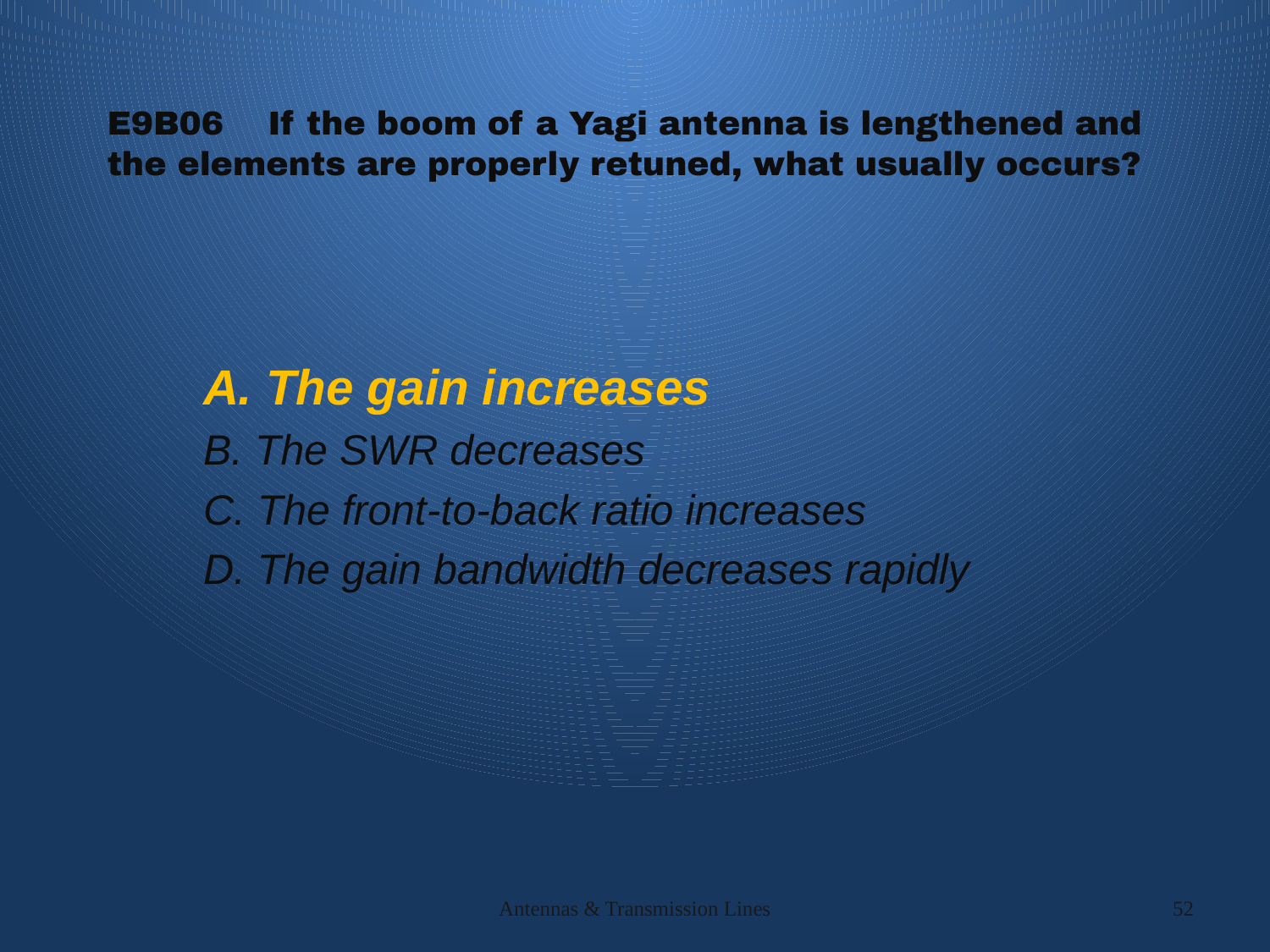

# E9B06    If the boom of a Yagi antenna is lengthened and the elements are properly retuned, what usually occurs?
A. The gain increases
B. The SWR decreases
C. The front-to-back ratio increases
D. The gain bandwidth decreases rapidly
Antennas & Transmission Lines
52